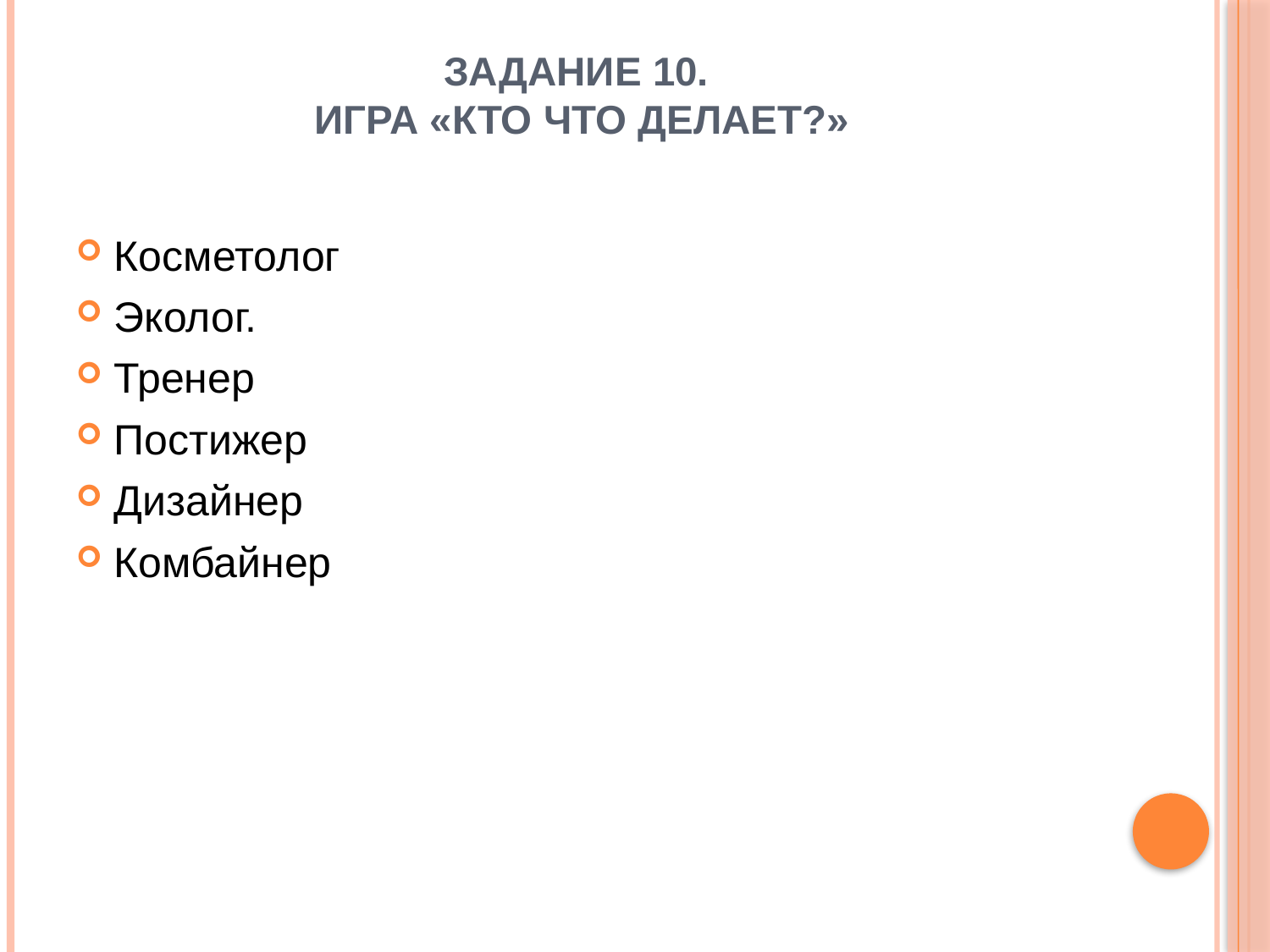

# Задание 10. Игра «Кто что делает?»
Косметолог
Эколог.
Тренер
Постижер
Дизайнер
Комбайнер